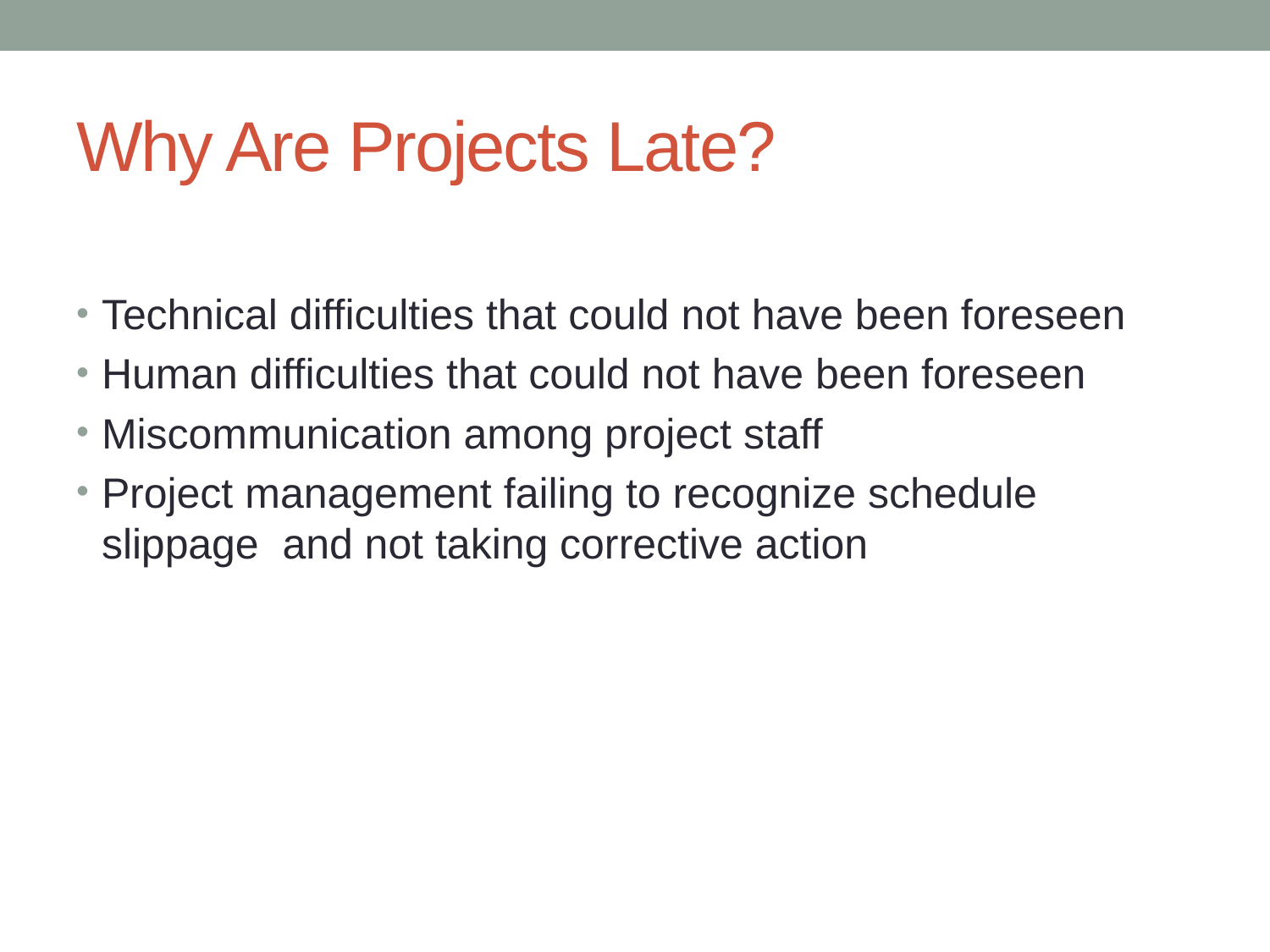

# Why Are Projects Late?

Technical difficulties that could not have been foreseen
Human difficulties that could not have been foreseen
Miscommunication among project staff
Project management failing to recognize schedule slippage  and not taking corrective action